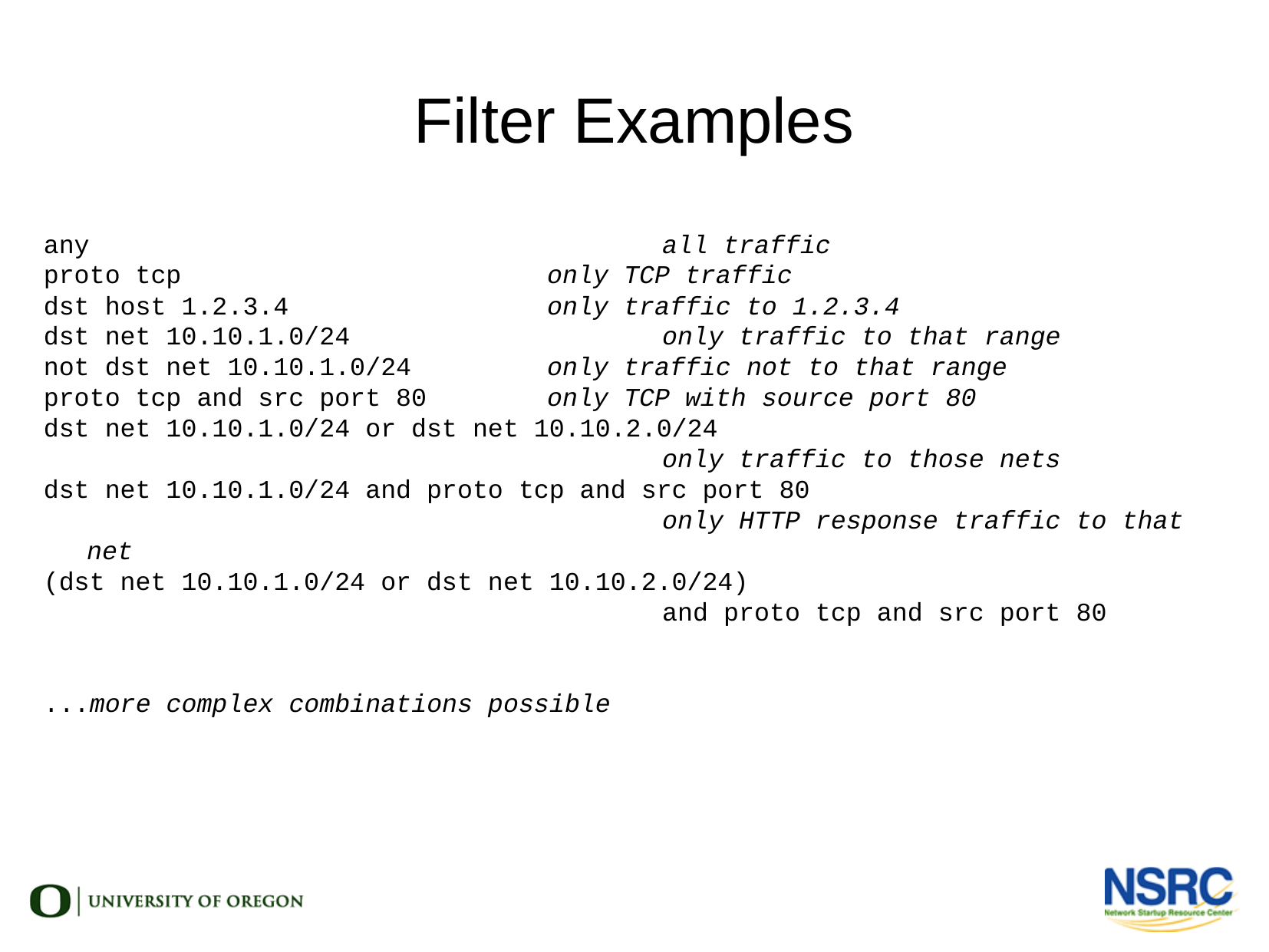

Filter Examples
any					all traffic
proto tcp				only TCP traffic
dst host 1.2.3.4			only traffic to 1.2.3.4
dst net 10.10.1.0/24			only traffic to that range
not dst net 10.10.1.0/24		only traffic not to that range
proto tcp and src port 80		only TCP with source port 80
dst net 10.10.1.0/24 or dst net 10.10.2.0/24
						only traffic to those nets
dst net 10.10.1.0/24 and proto tcp and src port 80
						only HTTP response traffic to that net
(dst net 10.10.1.0/24 or dst net 10.10.2.0/24)
						and proto tcp and src port 80

...more complex combinations possible